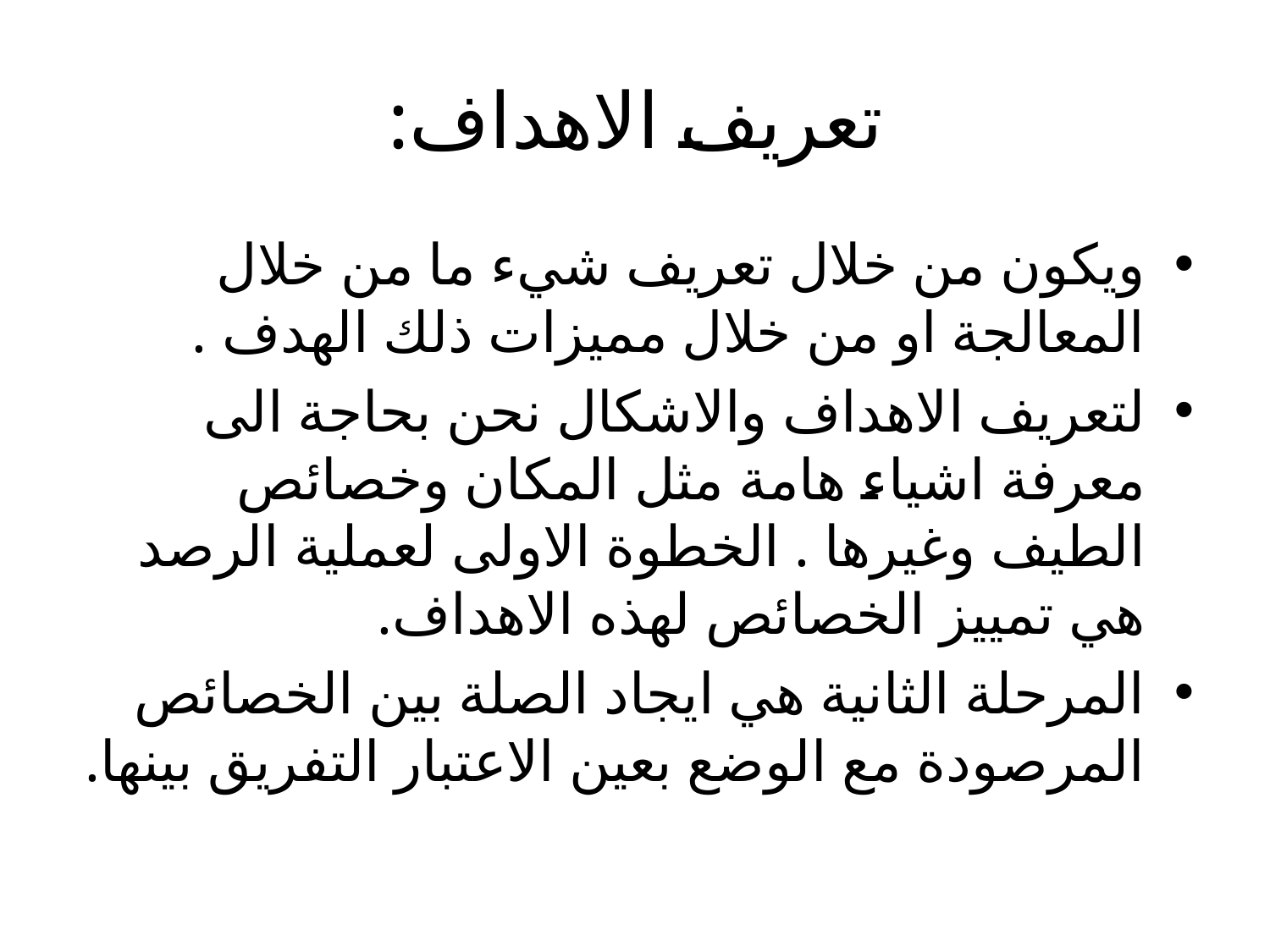

# تعريف الاهداف:
ويكون من خلال تعريف شيء ما من خلال المعالجة او من خلال مميزات ذلك الهدف .
لتعريف الاهداف والاشكال نحن بحاجة الى معرفة اشياء هامة مثل المكان وخصائص الطيف وغيرها . الخطوة الاولى لعملية الرصد هي تمييز الخصائص لهذه الاهداف.
المرحلة الثانية هي ايجاد الصلة بين الخصائص المرصودة مع الوضع بعين الاعتبار التفريق بينها.